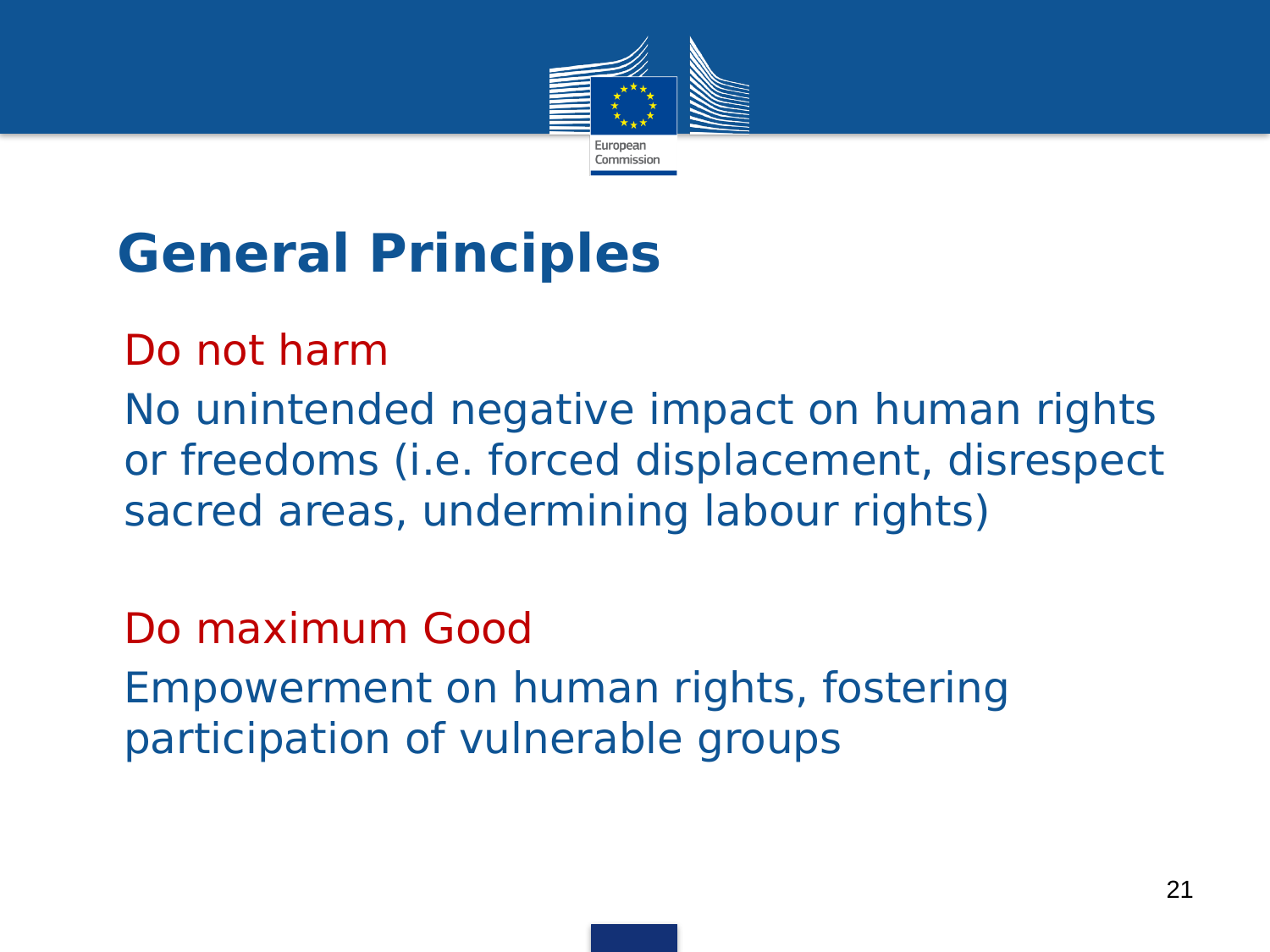

# General Principles
Do not harm
No unintended negative impact on human rights or freedoms (i.e. forced displacement, disrespect sacred areas, undermining labour rights)

Do maximum Good
Empowerment on human rights, fostering participation of vulnerable groups
21